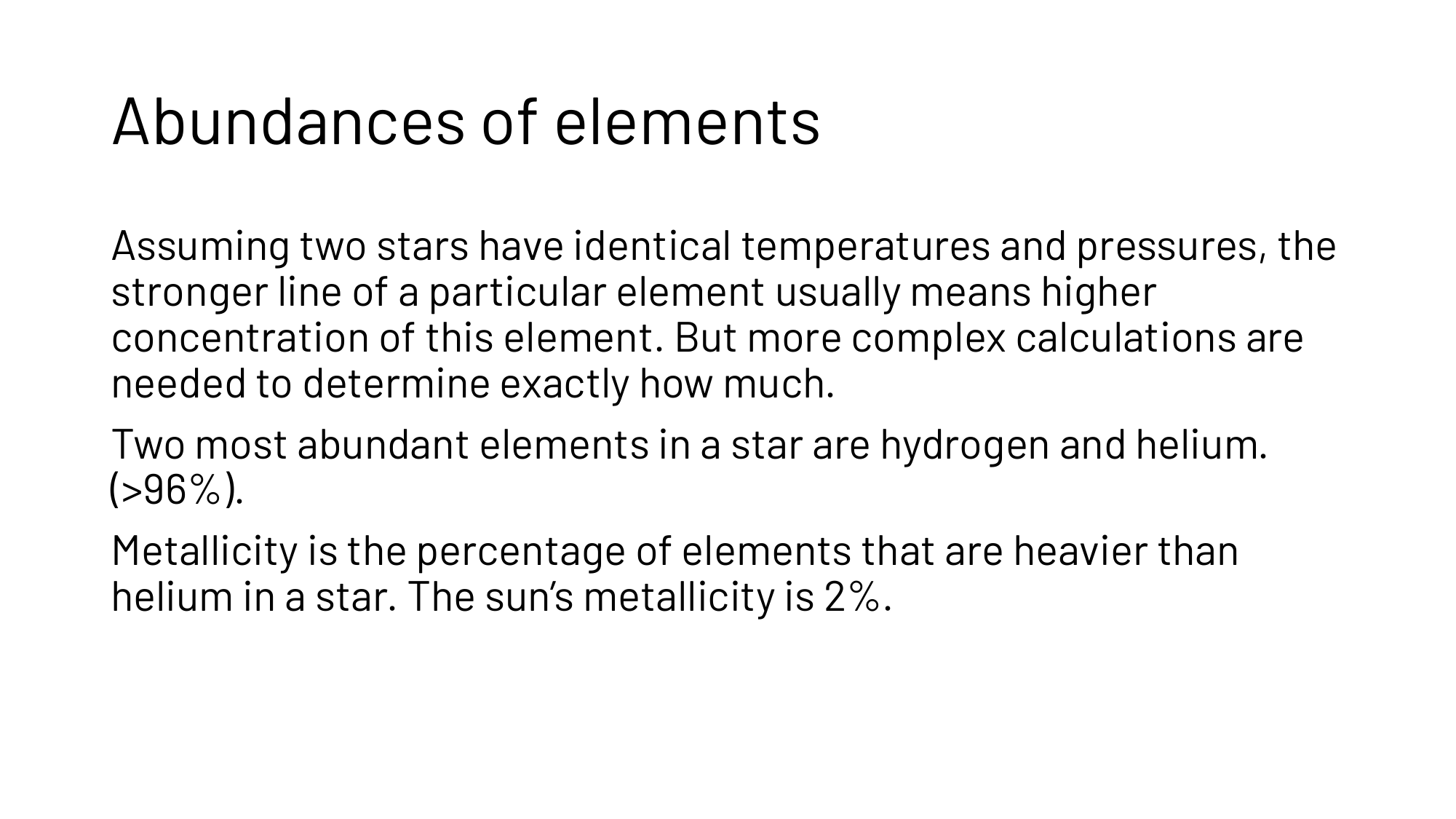

# Abundances of elements
Assuming two stars have identical temperatures and pressures, the stronger line of a particular element usually means higher concentration of this element. But more complex calculations are needed to determine exactly how much.
Two most abundant elements in a star are hydrogen and helium. (>96%).
Metallicity is the percentage of elements that are heavier than helium in a star. The sun’s metallicity is 2%.